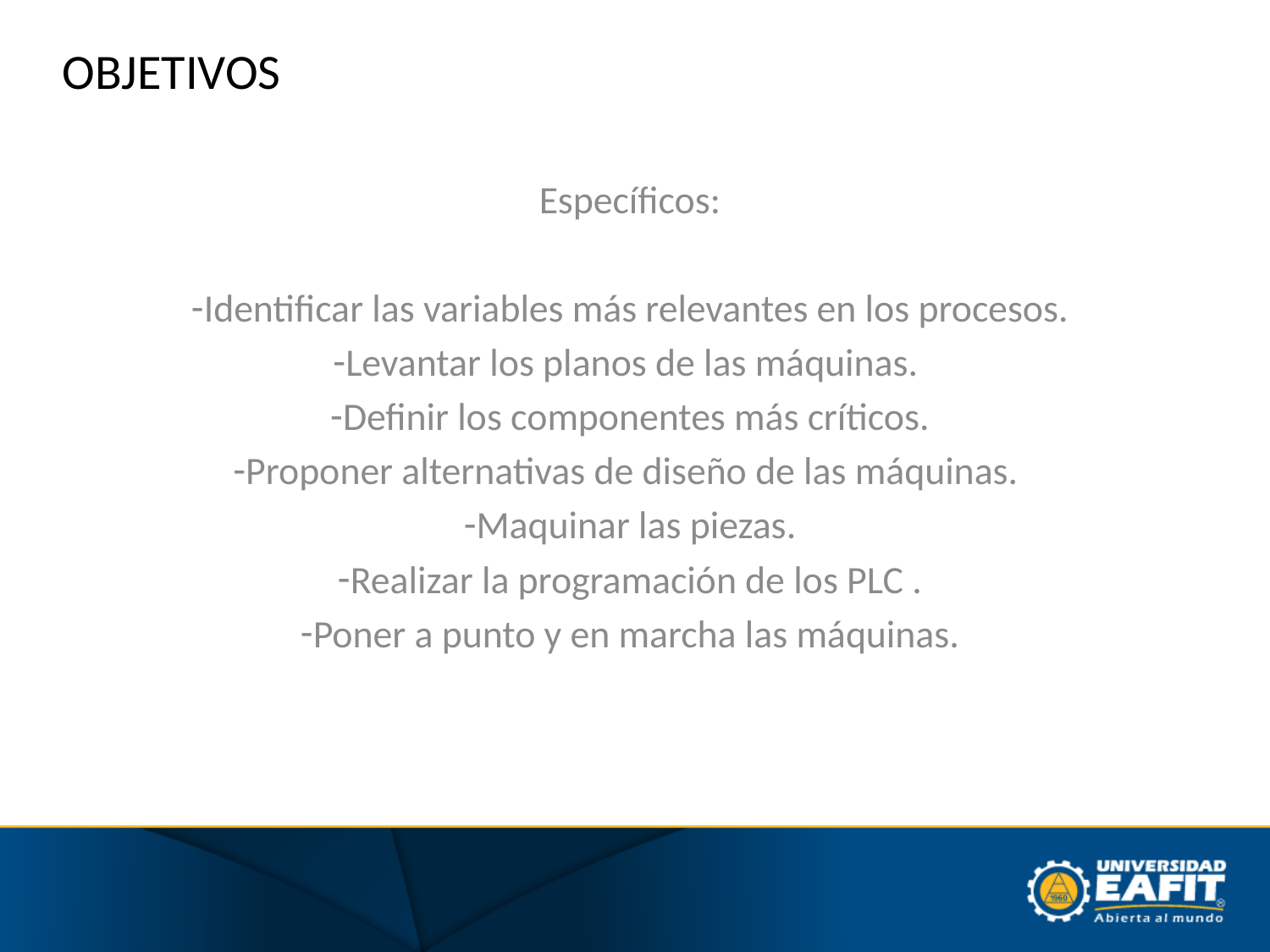

# OBJETIVOS
Específicos:

Identificar las variables más relevantes en los procesos.
Levantar los planos de las máquinas.
Definir los componentes más críticos.
Proponer alternativas de diseño de las máquinas.
Maquinar las piezas.
Realizar la programación de los PLC .
Poner a punto y en marcha las máquinas.